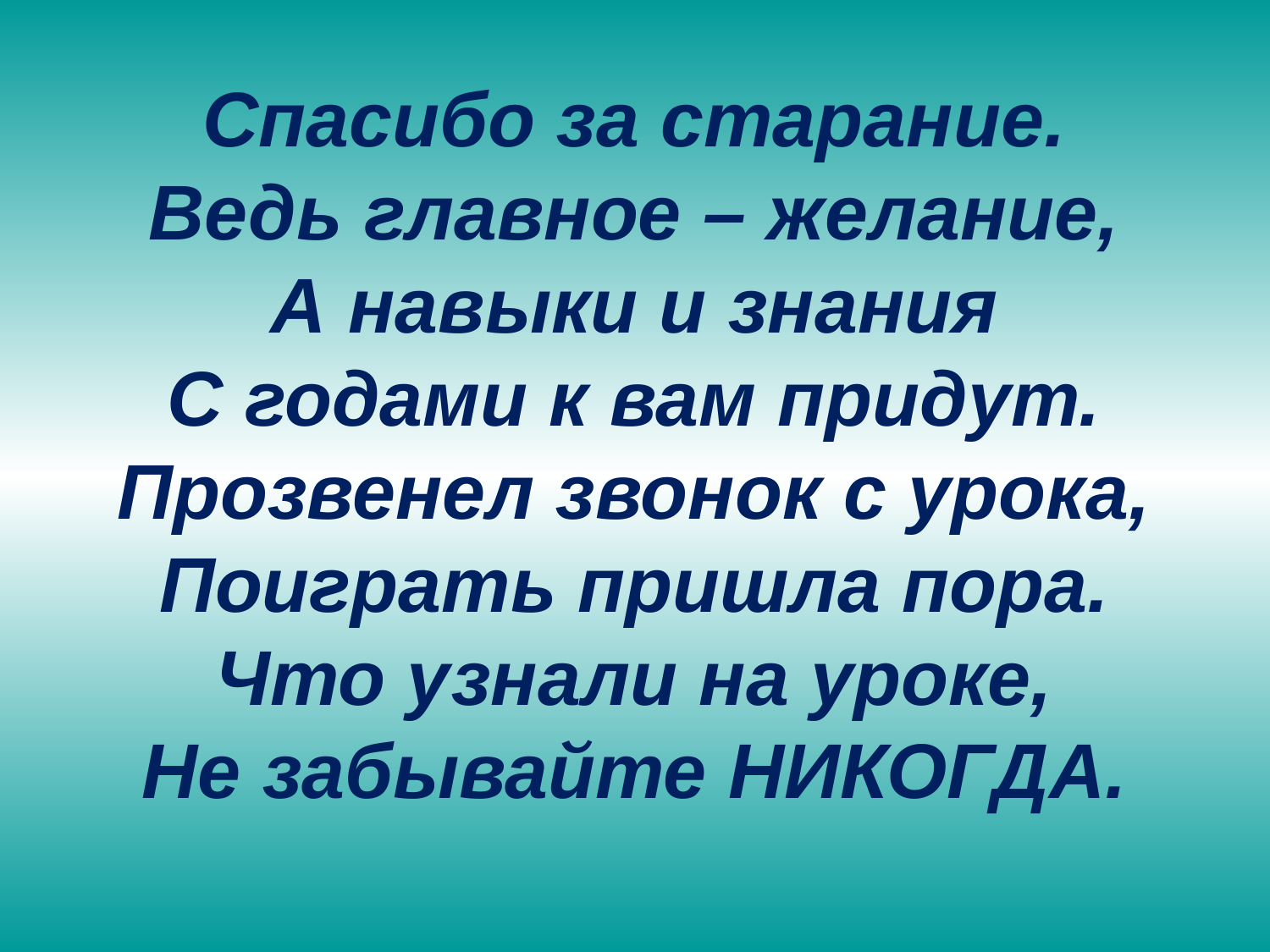

# Спасибо за старание. Ведь главное – желание, А навыки и знания С годами к вам придут. Прозвенел звонок с урока, Поиграть пришла пора. Что узнали на уроке, Не забывайте НИКОГДА.